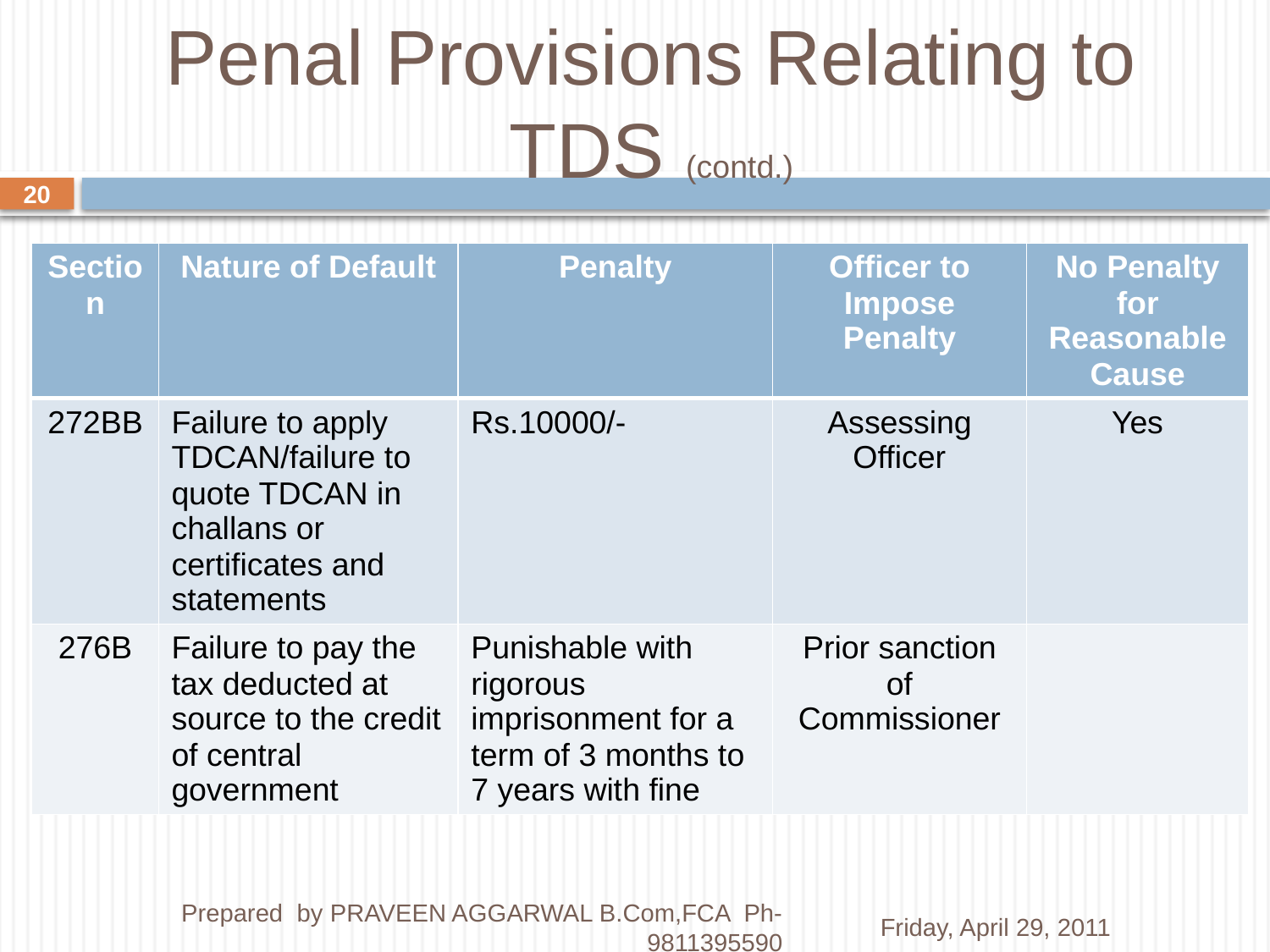

# Penal Provisions Relating to TDS (contd.)
20

| Section | Nature of Default | Penalty | Officer to Impose Penalty | No Penalty for Reasonable Cause |
| --- | --- | --- | --- | --- |
| 272BB | Failure to apply TDCAN/failure to quote TDCAN in challans or certificates and statements | Rs.10000/- | Assessing Officer | Yes |
| 276B | Failure to pay the tax deducted at source to the credit of central government | Punishable with rigorous imprisonment for a term of 3 months to 7 years with fine | Prior sanction of Commissioner |  |
Prepared  by PRAVEEN AGGARWAL B.Com,FCA  Ph-9811395590
Friday, April 29, 2011